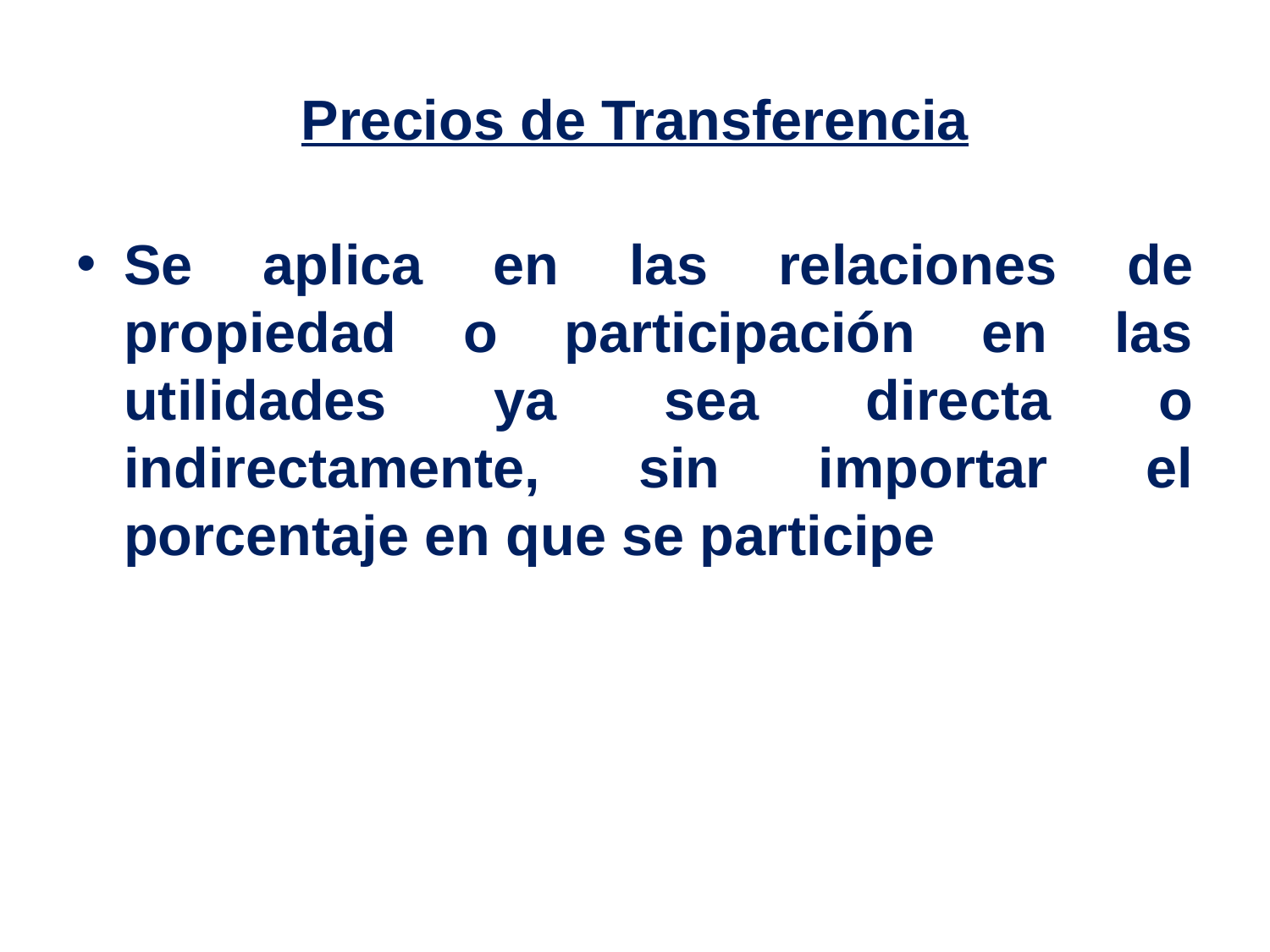

# Precios de Transferencia
Se aplica en las relaciones de propiedad o participación en las utilidades ya sea directa o indirectamente, sin importar el porcentaje en que se participe